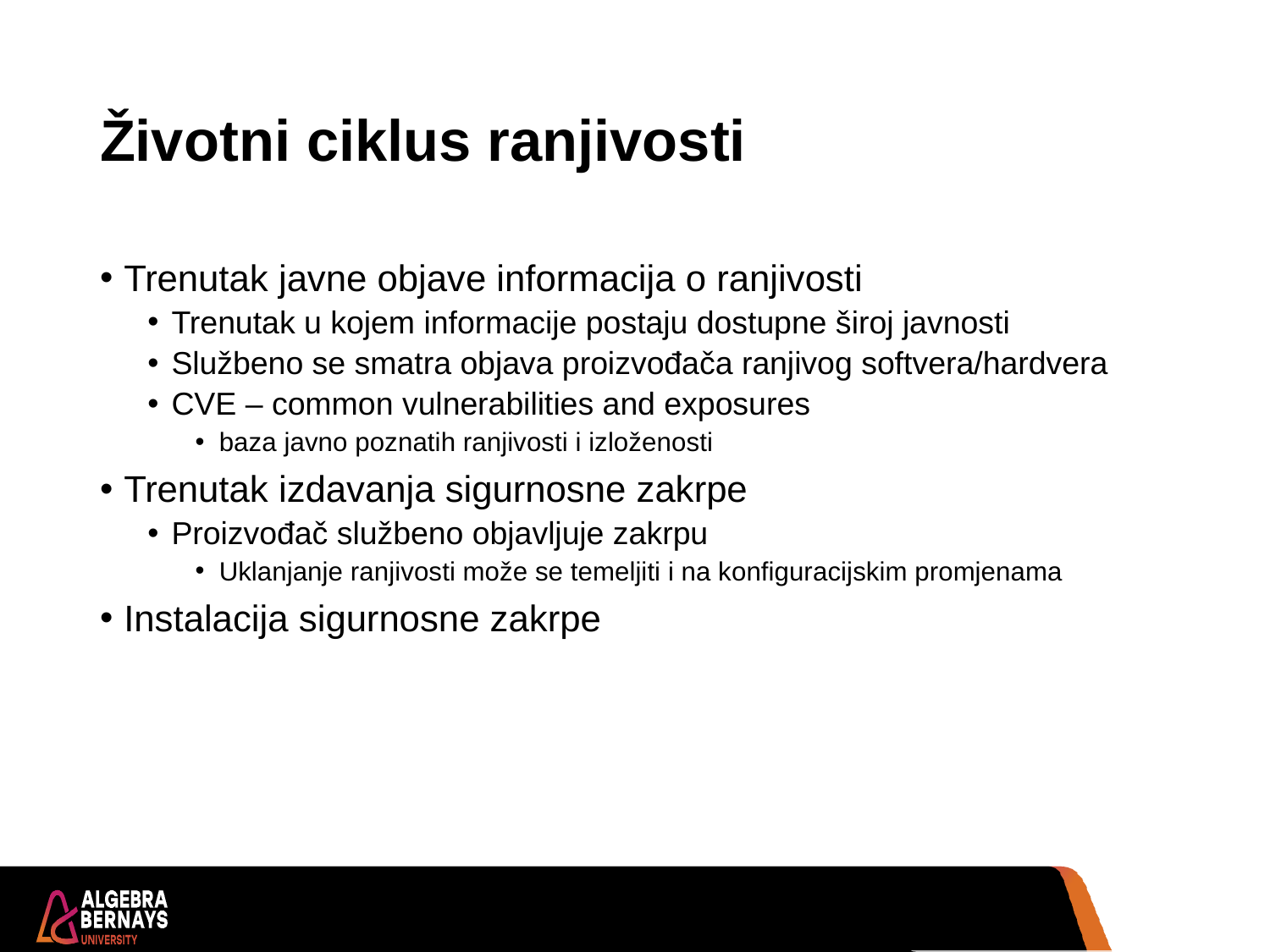

# Životni ciklus ranjivosti
Trenutak javne objave informacija o ranjivosti
Trenutak u kojem informacije postaju dostupne široj javnosti
Službeno se smatra objava proizvođača ranjivog softvera/hardvera
CVE – common vulnerabilities and exposures
baza javno poznatih ranjivosti i izloženosti
Trenutak izdavanja sigurnosne zakrpe
Proizvođač službeno objavljuje zakrpu
Uklanjanje ranjivosti može se temeljiti i na konfiguracijskim promjenama
Instalacija sigurnosne zakrpe